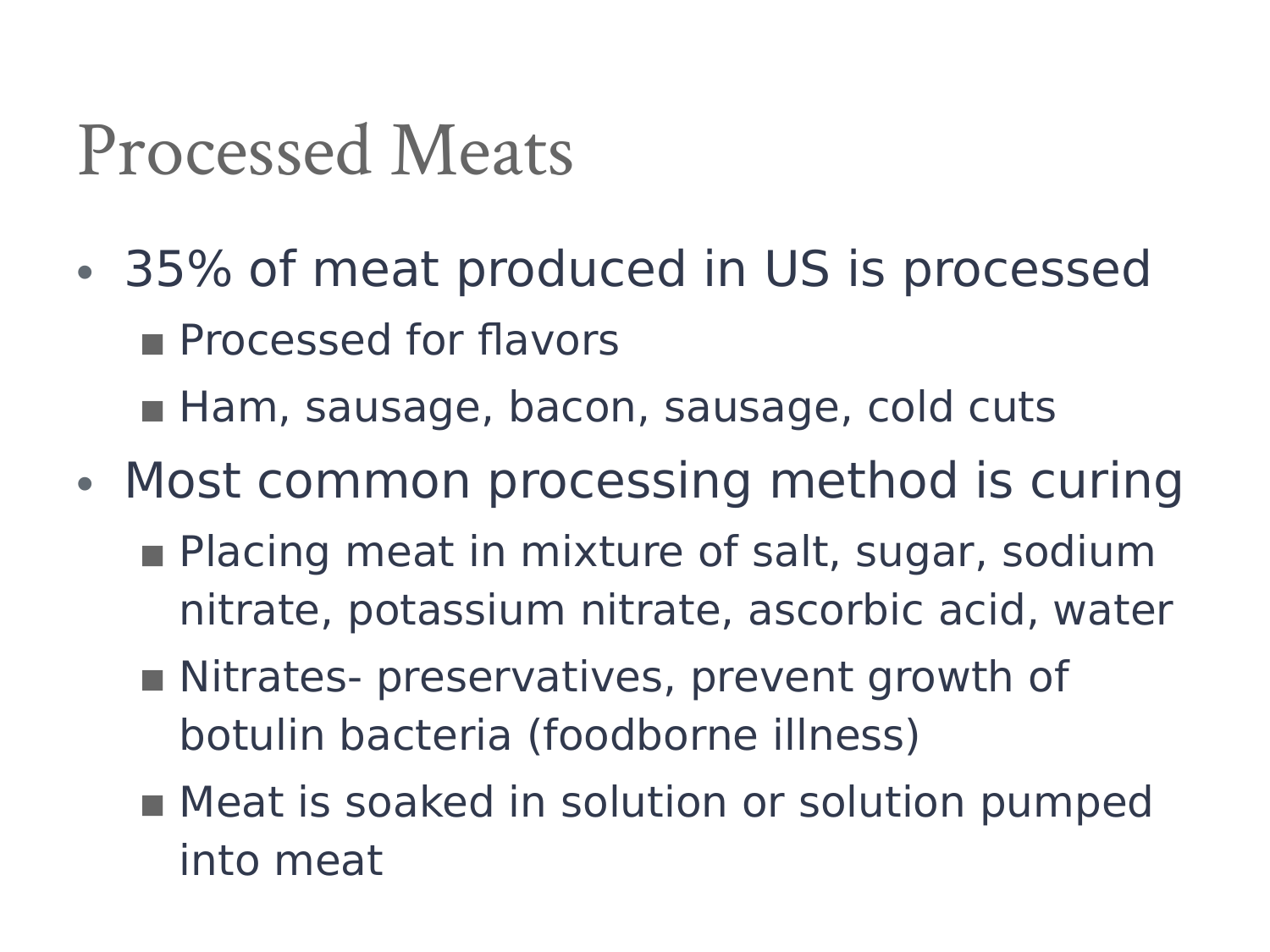

# Processed Meats
35% of meat produced in US is processed
Processed for flavors
Ham, sausage, bacon, sausage, cold cuts
Most common processing method is curing
Placing meat in mixture of salt, sugar, sodium nitrate, potassium nitrate, ascorbic acid, water
Nitrates- preservatives, prevent growth of botulin bacteria (foodborne illness)
Meat is soaked in solution or solution pumped into meat